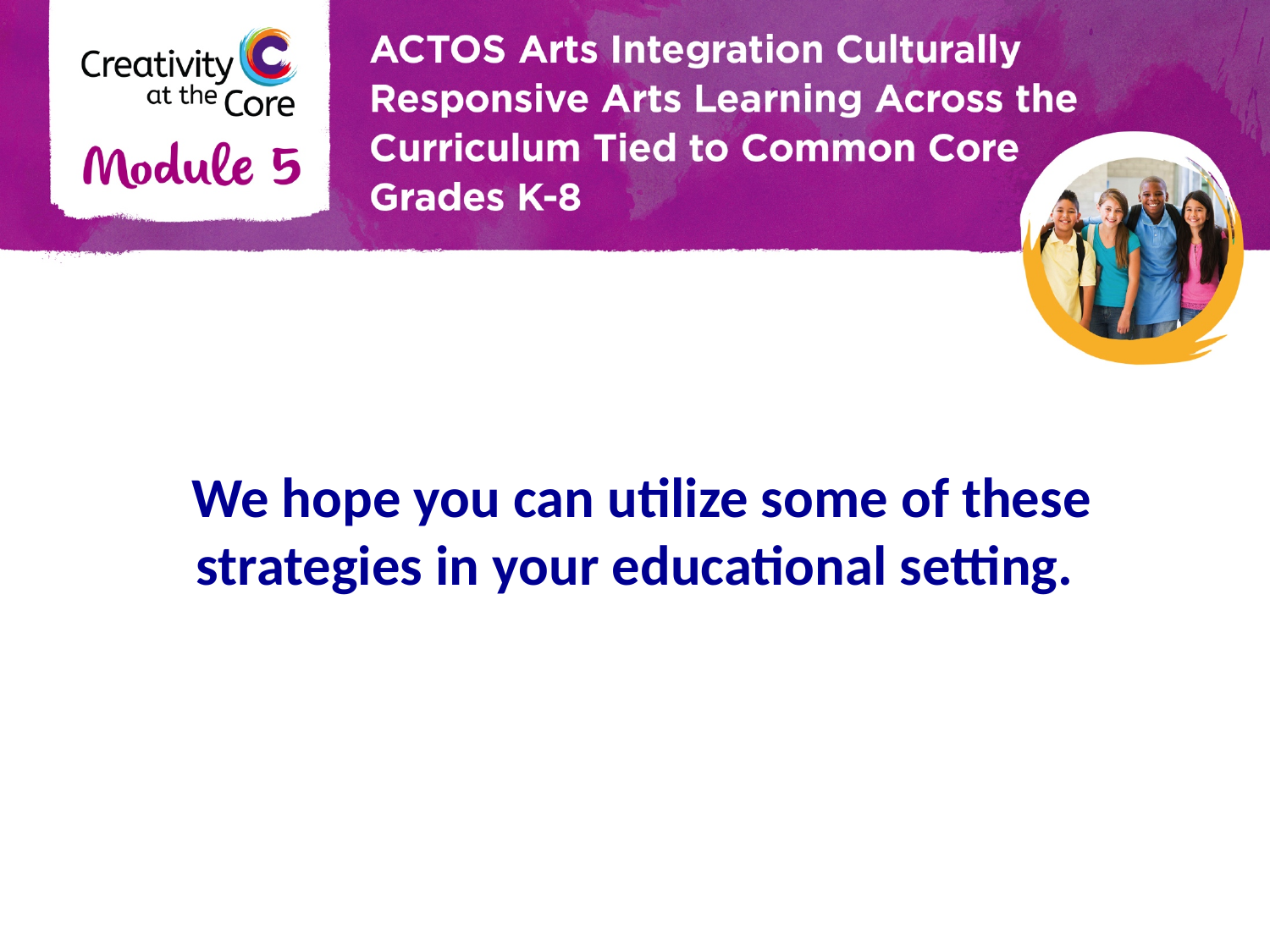

We hope you can utilize some of these strategies in your educational setting.